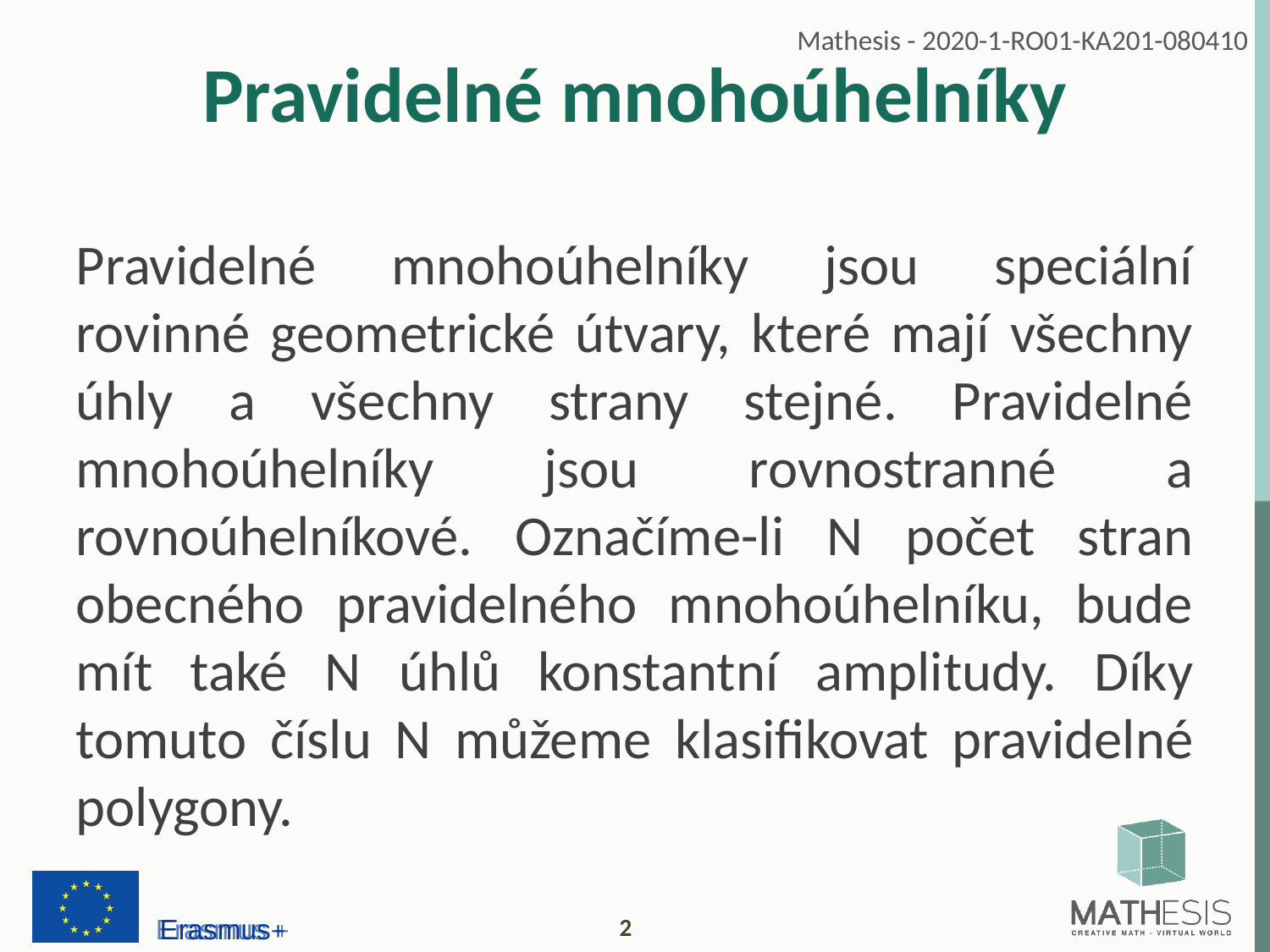

# Pravidelné mnohoúhelníky
Pravidelné mnohoúhelníky jsou speciální rovinné geometrické útvary, které mají všechny úhly a všechny strany stejné. Pravidelné mnohoúhelníky jsou rovnostranné a rovnoúhelníkové. Označíme-li N počet stran obecného pravidelného mnohoúhelníku, bude mít také N úhlů konstantní amplitudy. Díky tomuto číslu N můžeme klasifikovat pravidelné polygony.